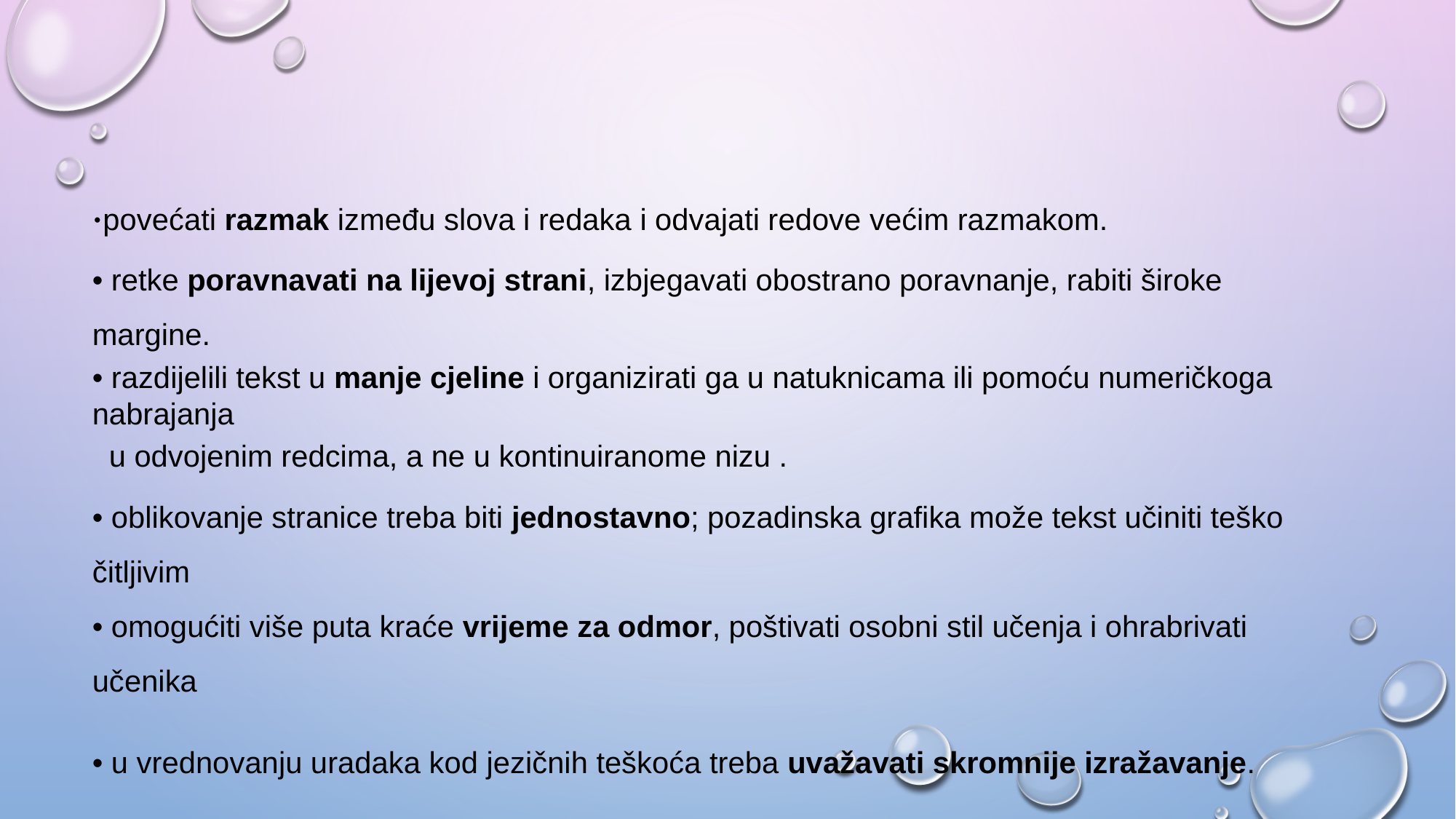

•povećati razmak između slova i redaka i odvajati redove većim razmakom.
• retke poravnavati na lijevoj strani, izbjegavati obostrano poravnanje, rabiti široke margine.
• razdijelili tekst u manje cjeline i organizirati ga u natuknicama ili pomoću numeričkoga nabrajanja
  u odvojenim redcima, a ne u kontinuiranome nizu .
• oblikovanje stranice treba biti jednostavno; pozadinska grafika može tekst učiniti teško čitljivim
• omogućiti više puta kraće vrijeme za odmor, poštivati osobni stil učenja i ohrabrivati učenika
• u vrednovanju uradaka kod jezičnih teškoća treba uvažavati skromnije izražavanje.